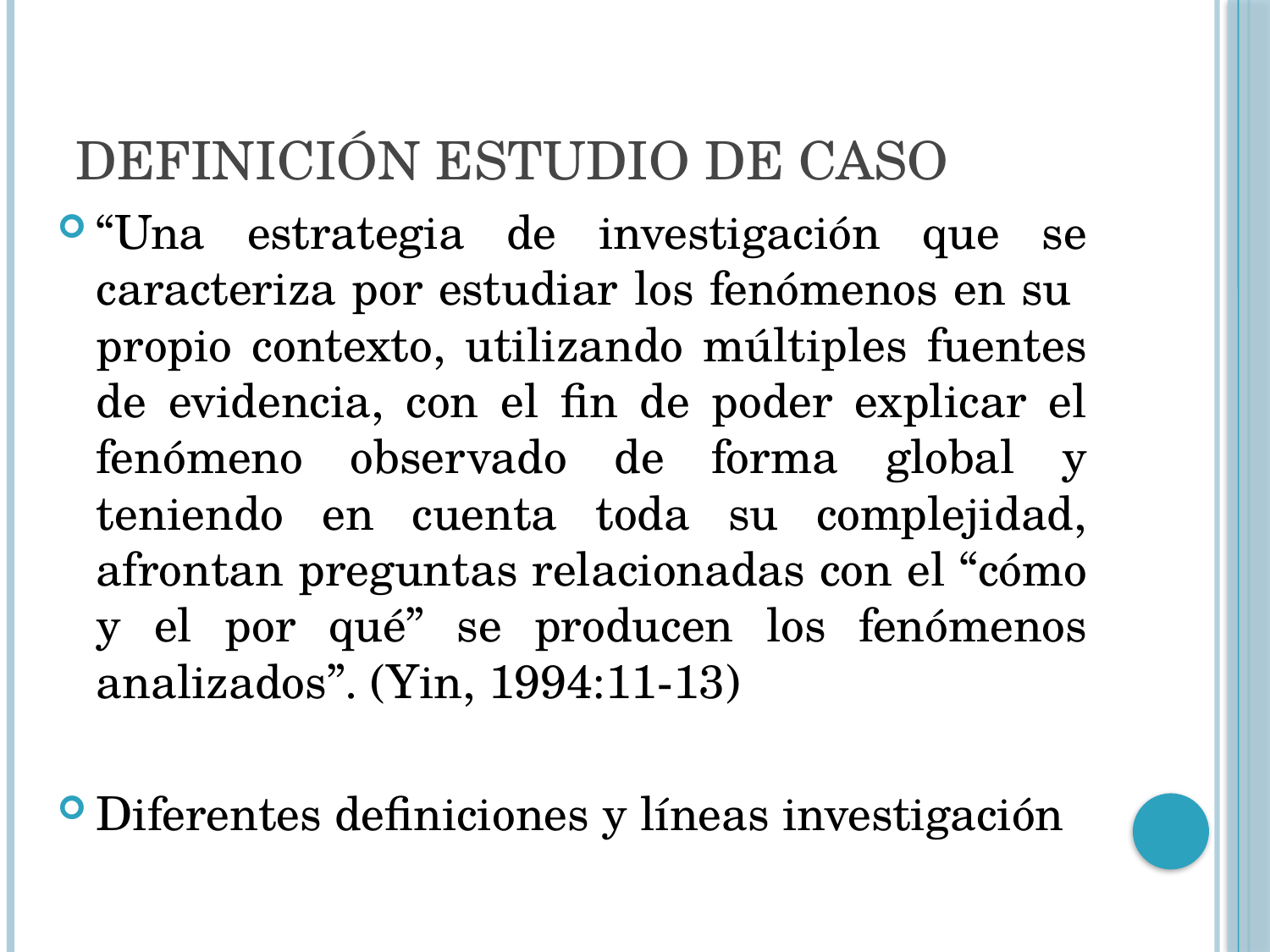

# Definición estudio de caso
“Una estrategia de investigación que se caracteriza por estudiar los fenómenos en su  propio contexto, utilizando múltiples fuentes de evidencia, con el fin de poder explicar el fenómeno observado de forma global y teniendo en cuenta toda su complejidad, afrontan preguntas relacionadas con el “cómo y el por qué” se producen los fenómenos analizados”. (Yin, 1994:11-13)

Diferentes definiciones y líneas investigación